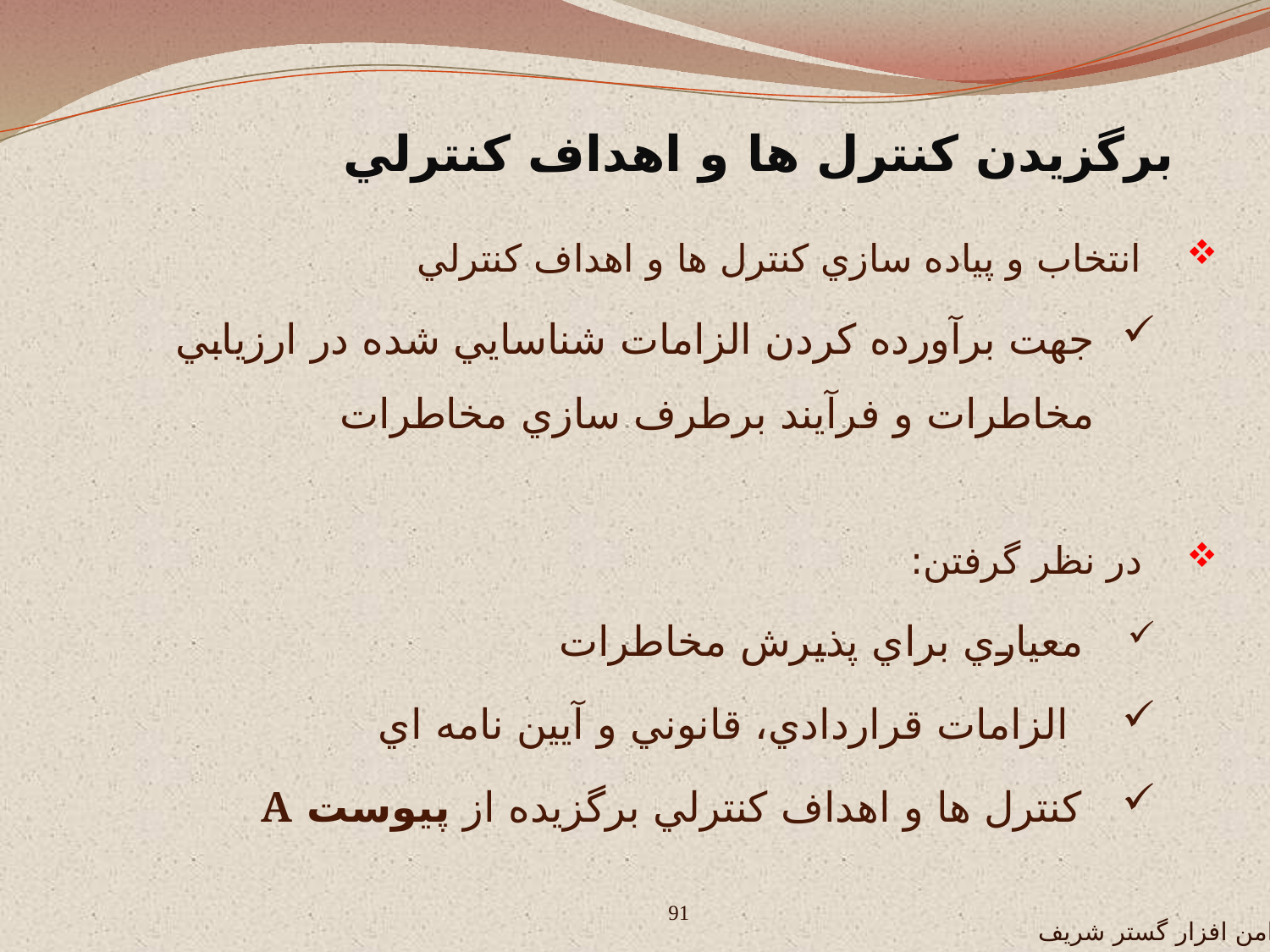

برگزيدن کنترل ها و اهداف کنترلي

    انتخاب و پياده سازي کنترل ها و اهداف کنترلي
جهت برآورده کردن الزامات شناسايي شده در ارزيابي مخاطرات و فرآيند برطرف سازي مخاطرات

    در نظر گرفتن:
    معياري براي پذيرش مخاطرات
    الزامات قراردادي، قانوني و آيين نامه اي
   کنترل ها و اهداف کنترلي برگزيده از پيوست A